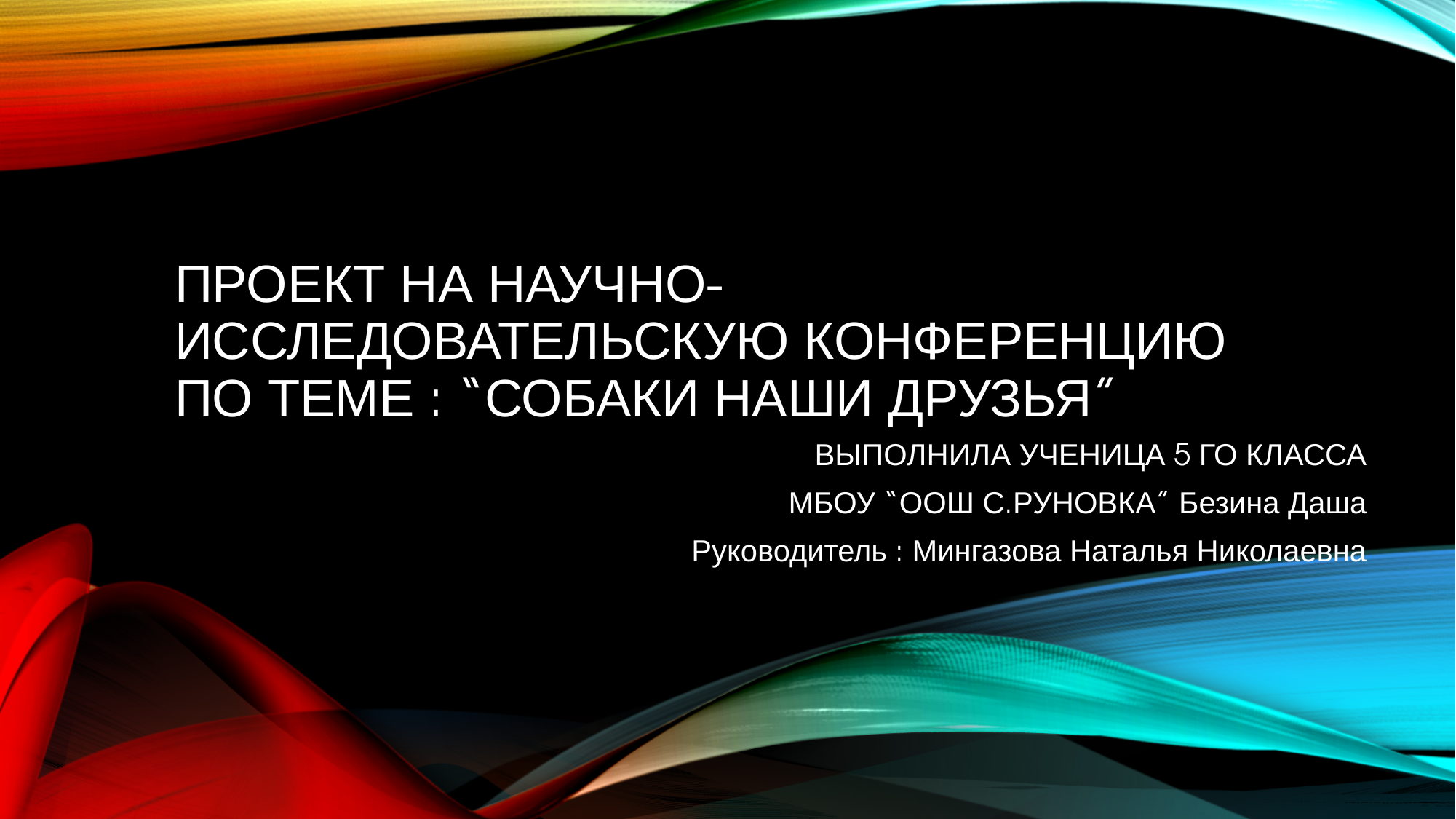

# Проект на научно-исследовательскую конференцию по теме : “собаки наши друзья”
ВЫПОЛНИЛА УЧЕНИЦА 5 ГО КЛАССА
  МБОУ “ООШ С.РУНОВКА” Безина Даша
Руководитель : Мингазова Наталья Николаевна